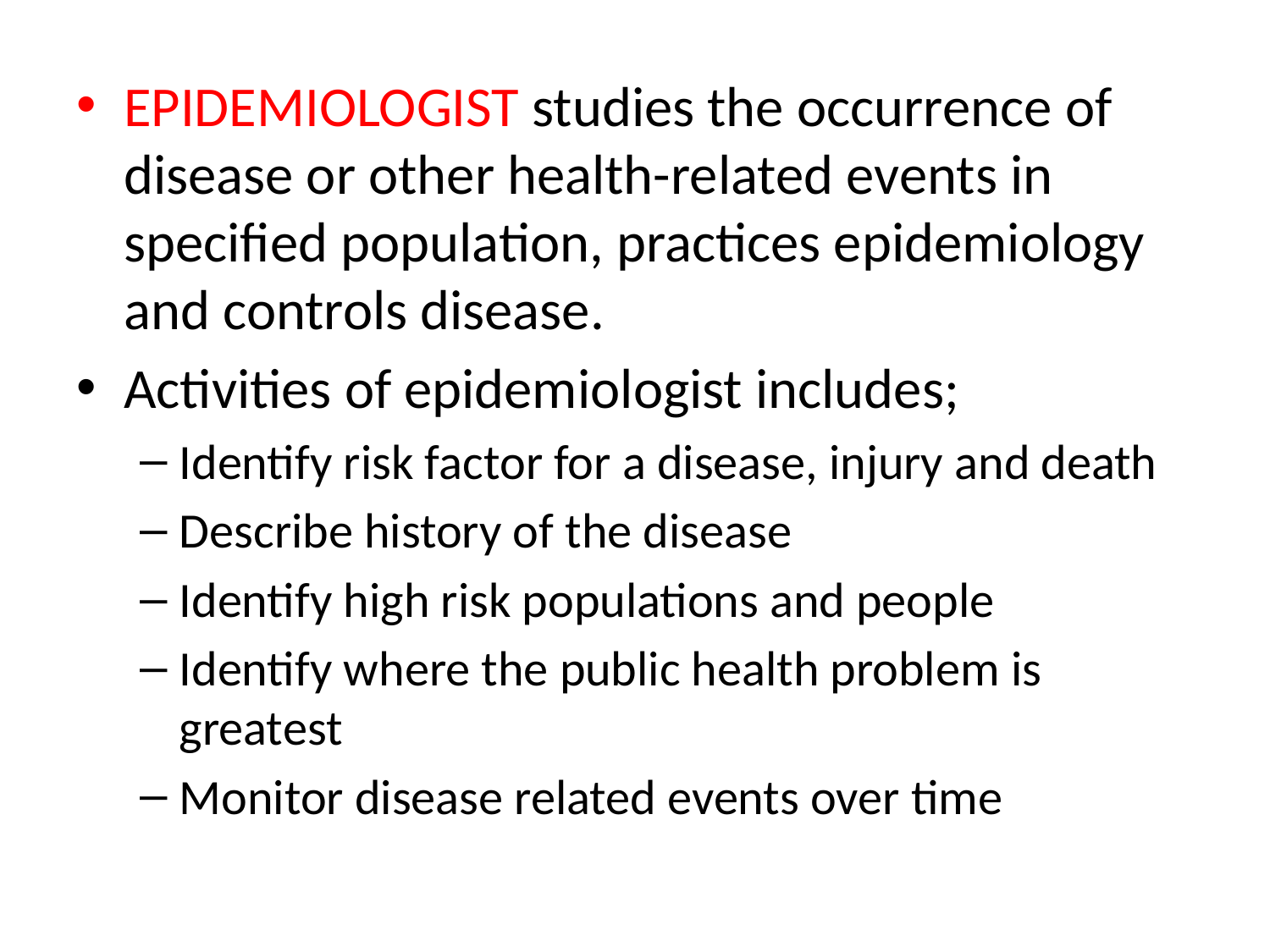

EPIDEMIOLOGIST studies the occurrence of disease or other health-related events in specified population, practices epidemiology and controls disease.
Activities of epidemiologist includes;
Identify risk factor for a disease, injury and death
Describe history of the disease
Identify high risk populations and people
Identify where the public health problem is greatest
Monitor disease related events over time